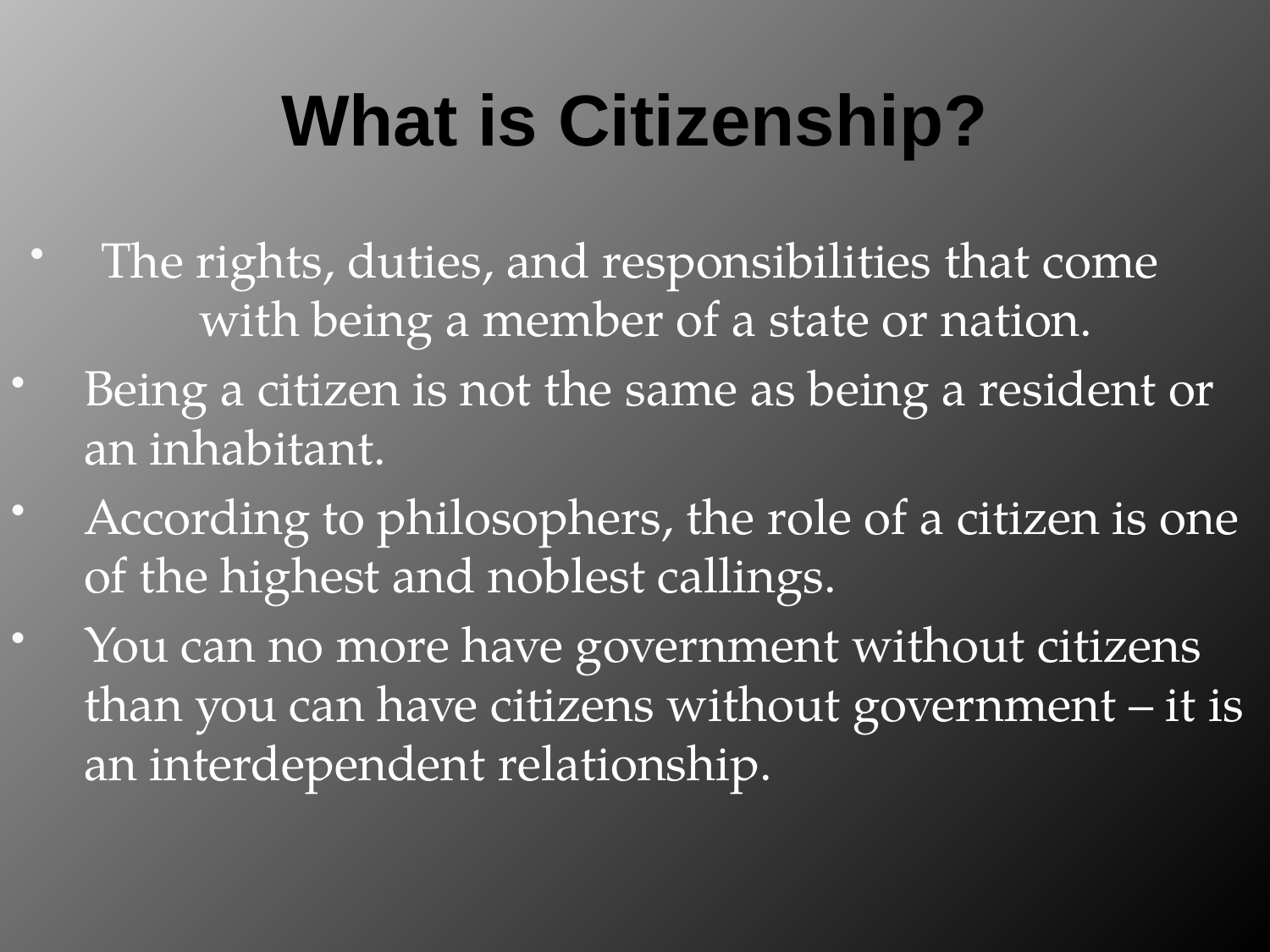

# What is Citizenship?
 The rights, duties, and responsibilities that come                  with being a member of a state or nation.
Being a citizen is not the same as being a resident or an inhabitant.
According to philosophers, the role of a citizen is one of the highest and noblest callings.
You can no more have government without citizens than you can have citizens without government – it is an interdependent relationship.